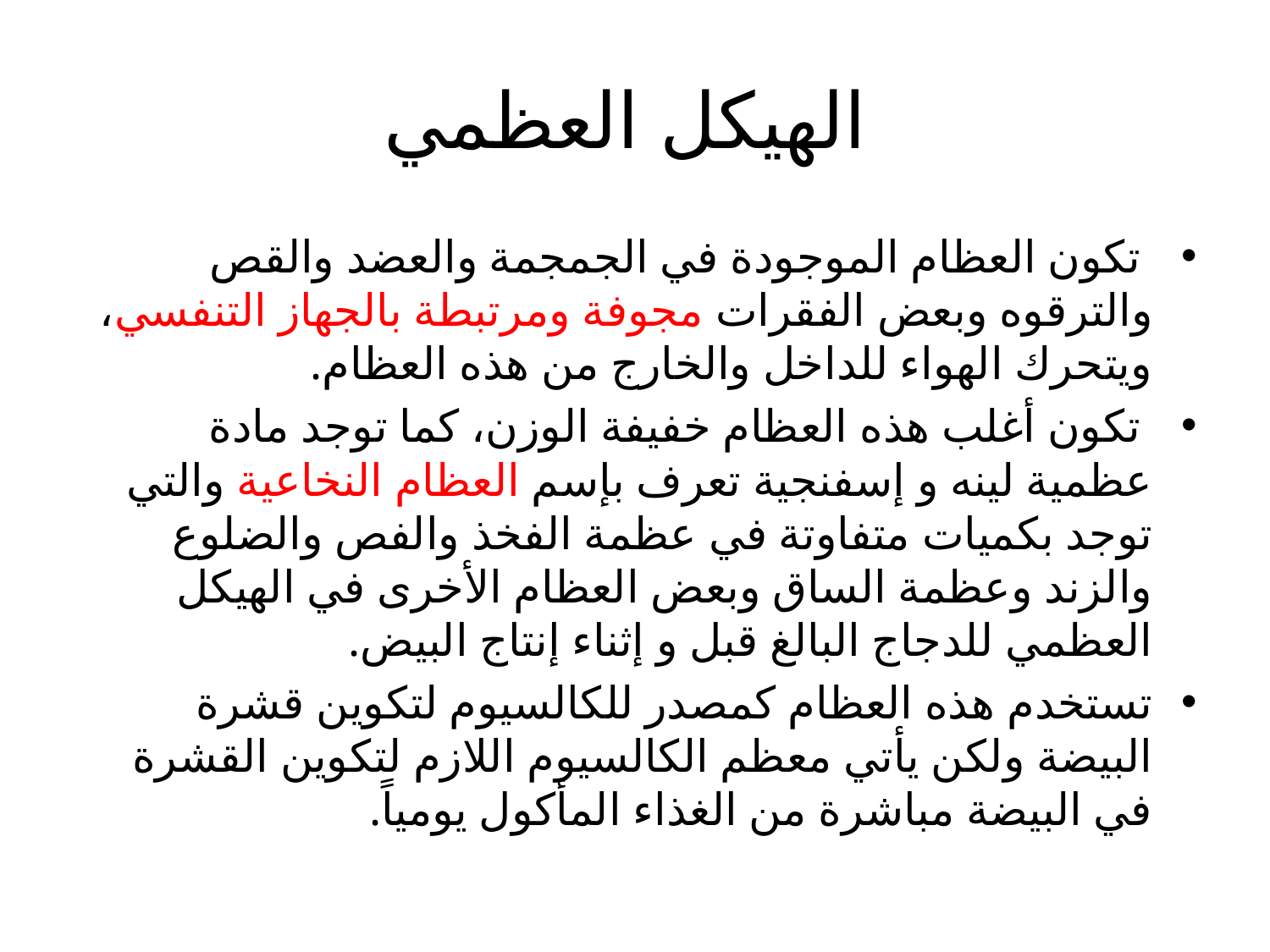

# الهيكل العظمي
 تكون العظام الموجودة في الجمجمة والعضد والقص والترقوه وبعض الفقرات مجوفة ومرتبطة بالجهاز التنفسي، ويتحرك الهواء للداخل والخارج من هذه العظام.
 تكون أغلب هذه العظام خفيفة الوزن، كما توجد مادة عظمية لينه و إسفنجية تعرف بإسم العظام النخاعية والتي توجد بكميات متفاوتة في عظمة الفخذ والفص والضلوع والزند وعظمة الساق وبعض العظام الأخرى في الهيكل العظمي للدجاج البالغ قبل و إثناء إنتاج البيض.
تستخدم هذه العظام كمصدر للكالسيوم لتكوين قشرة البيضة ولكن يأتي معظم الكالسيوم اللازم لتكوين القشرة في البيضة مباشرة من الغذاء المأكول يومياً.